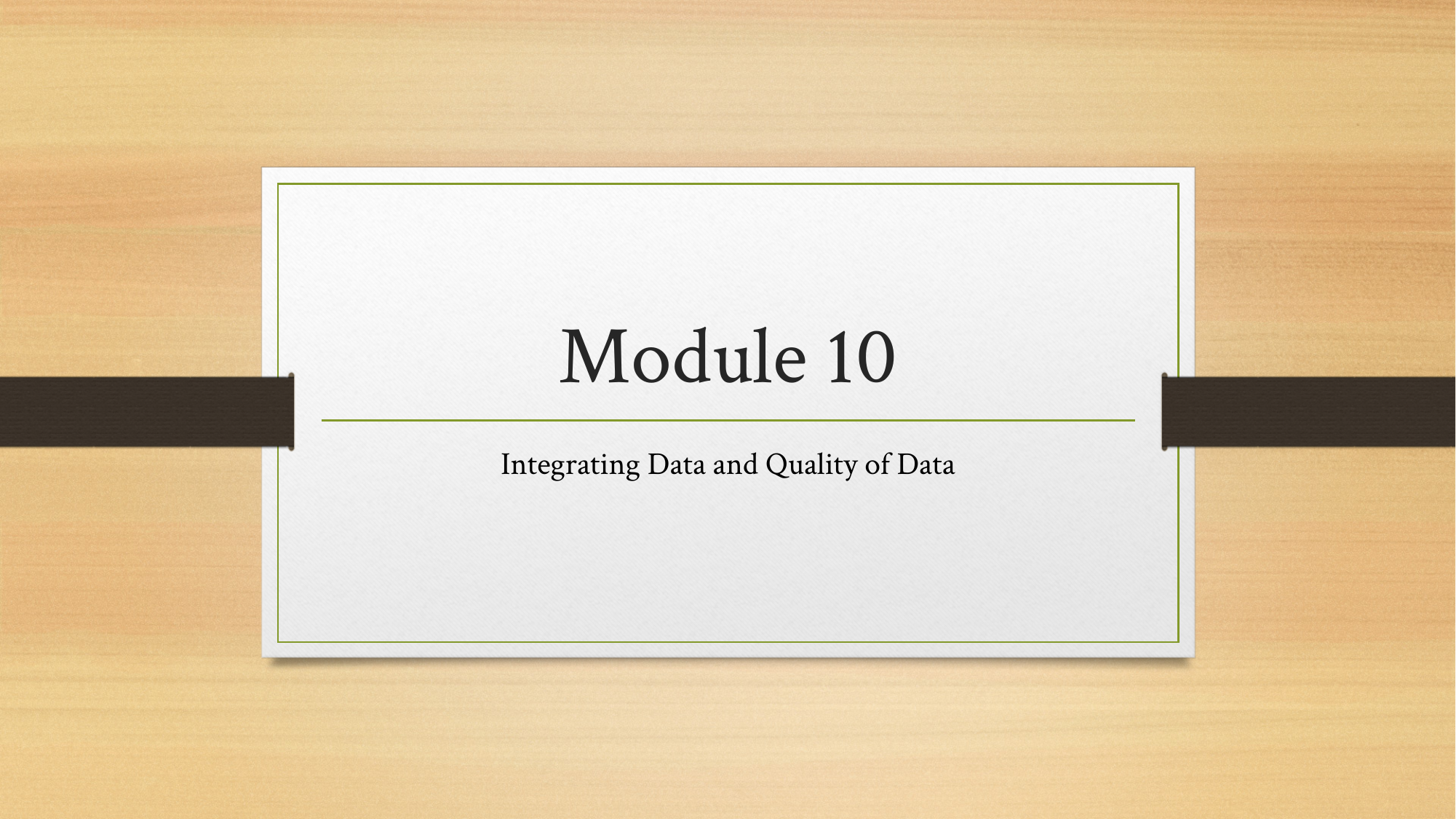

# Module 10
Integrating Data and Quality of Data